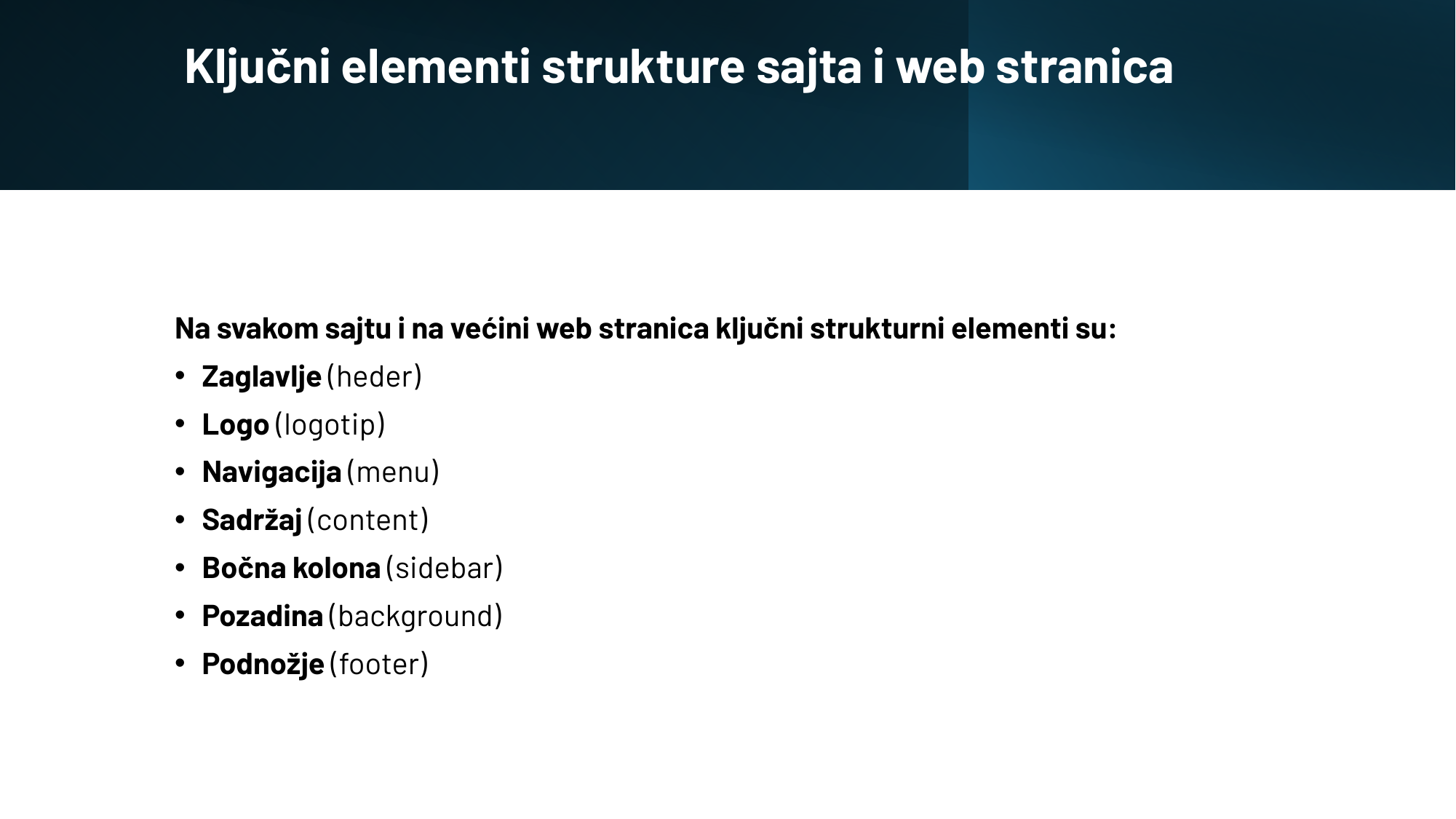

# Ključni elementi strukture sajta i web stranica
Na svakom sajtu i na većini web stranica ključni strukturni elementi su:
Zaglavlje (heder)
Logo (logotip)
Navigacija (menu)
Sadržaj (content)
Bočna kolona (sidebar)
Pozadina (background)
Podnožje (footer)